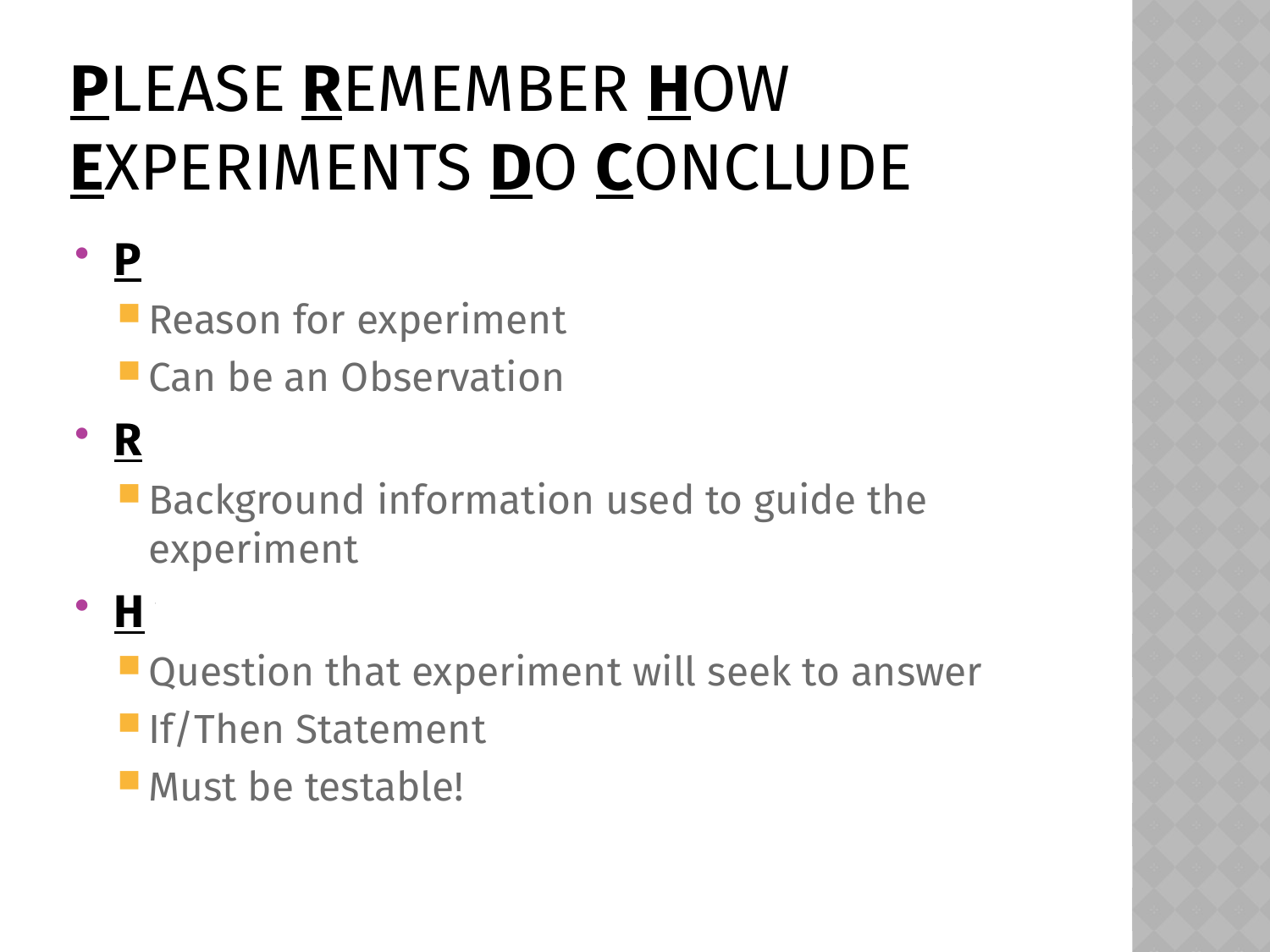

P roblem:
Reason for experiment
Can be an Observation
R esearch:
Background information used to guide the experiment
H ypothesis:
Question that experiment will seek to answer
If/Then Statement
Must be testable!

Please remember how experiments do conclude